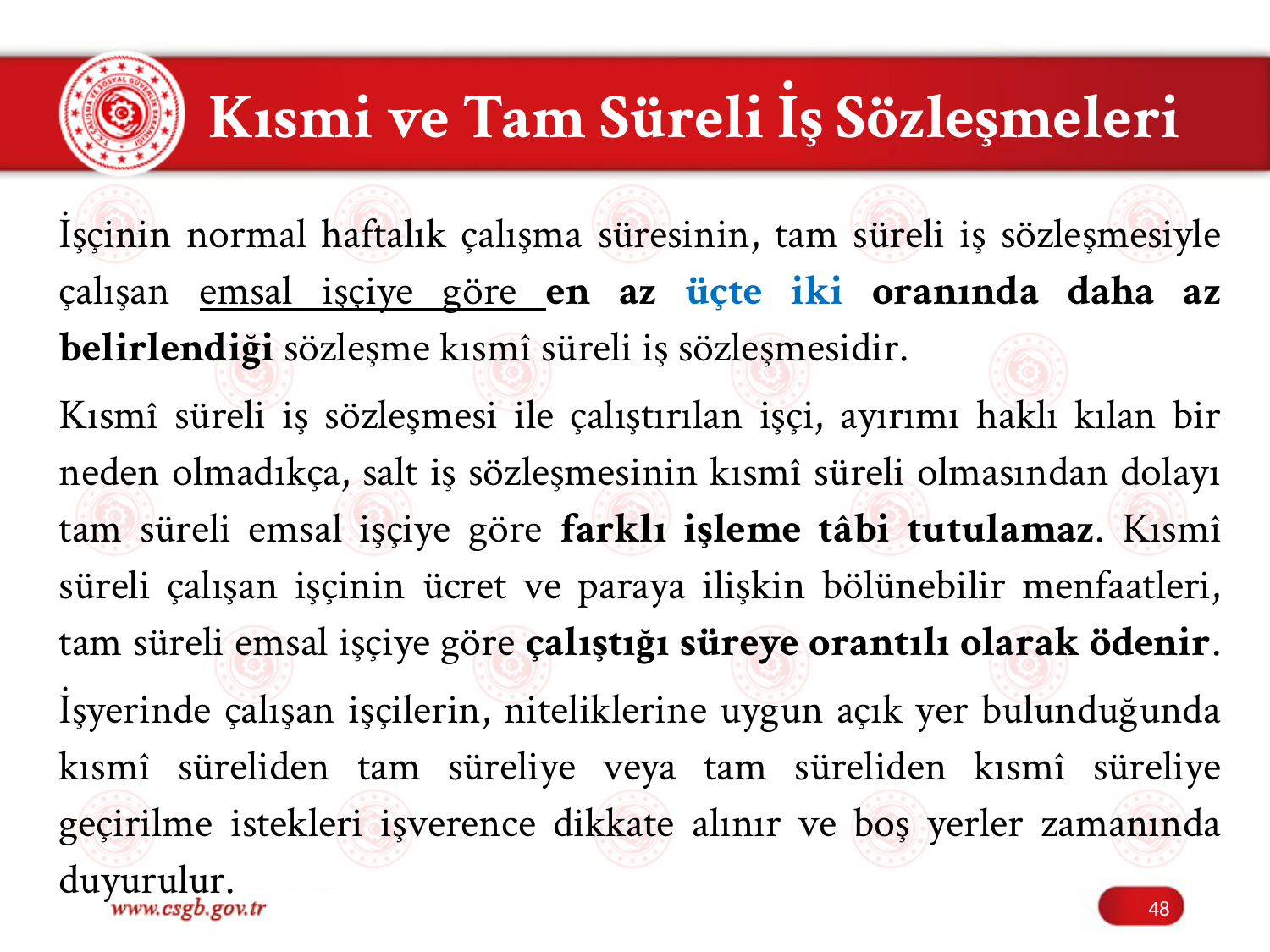

Kısmi ve Tam Süreli İş Sözleşmeleri
İşçinin normal haftalık çalışma süresinin, tam süreli iş sözleşmesiyle çalışan emsal işçiye göre en az üçte iki oranında daha az belirlendiği sözleşme kısmî süreli iş sözleşmesidir.
Kısmî süreli iş sözleşmesi ile çalıştırılan işçi, ayırımı haklı kılan bir neden olmadıkça, salt iş sözleşmesinin kısmî süreli olmasından dolayı tam süreli emsal işçiye göre farklı işleme tâbi tutulamaz. Kısmî süreli çalışan işçinin ücret ve paraya ilişkin bölünebilir menfaatleri, tam süreli emsal işçiye göre çalıştığı süreye orantılı olarak ödenir.
İşyerinde çalışan işçilerin, niteliklerine uygun açık yer bulunduğunda kısmî süreliden tam süreliye veya tam süreliden kısmî süreliye geçirilme istekleri işverence dikkate alınır ve boş yerler zamanında duyurulur.

48